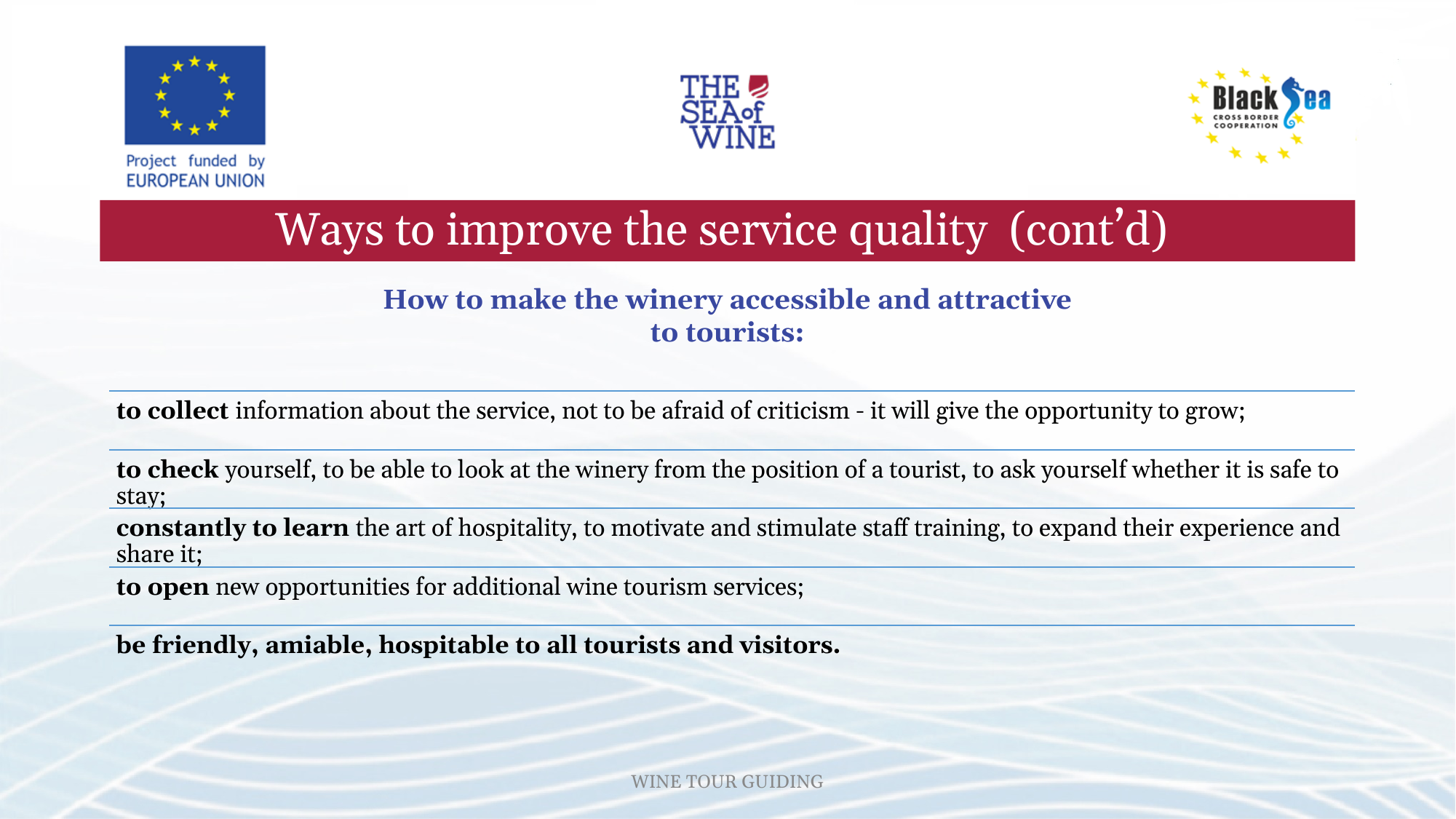

# Ways to improve the service quality  (cont’d)
How to make the winery accessible and attractive to tourists:

to collect information about the service, not to be afraid of criticism - it will give the opportunity to grow;

to check yourself, to be able to look at the winery from the position of a tourist, to ask yourself whether it is safe to stay;

constantly to learn the art of hospitality, to motivate and stimulate staff training, to expand their experience and share it;

to open new opportunities for additional wine tourism services;

be friendly, amiable, hospitable to all tourists and visitors.
WINE TOUR GUIDING